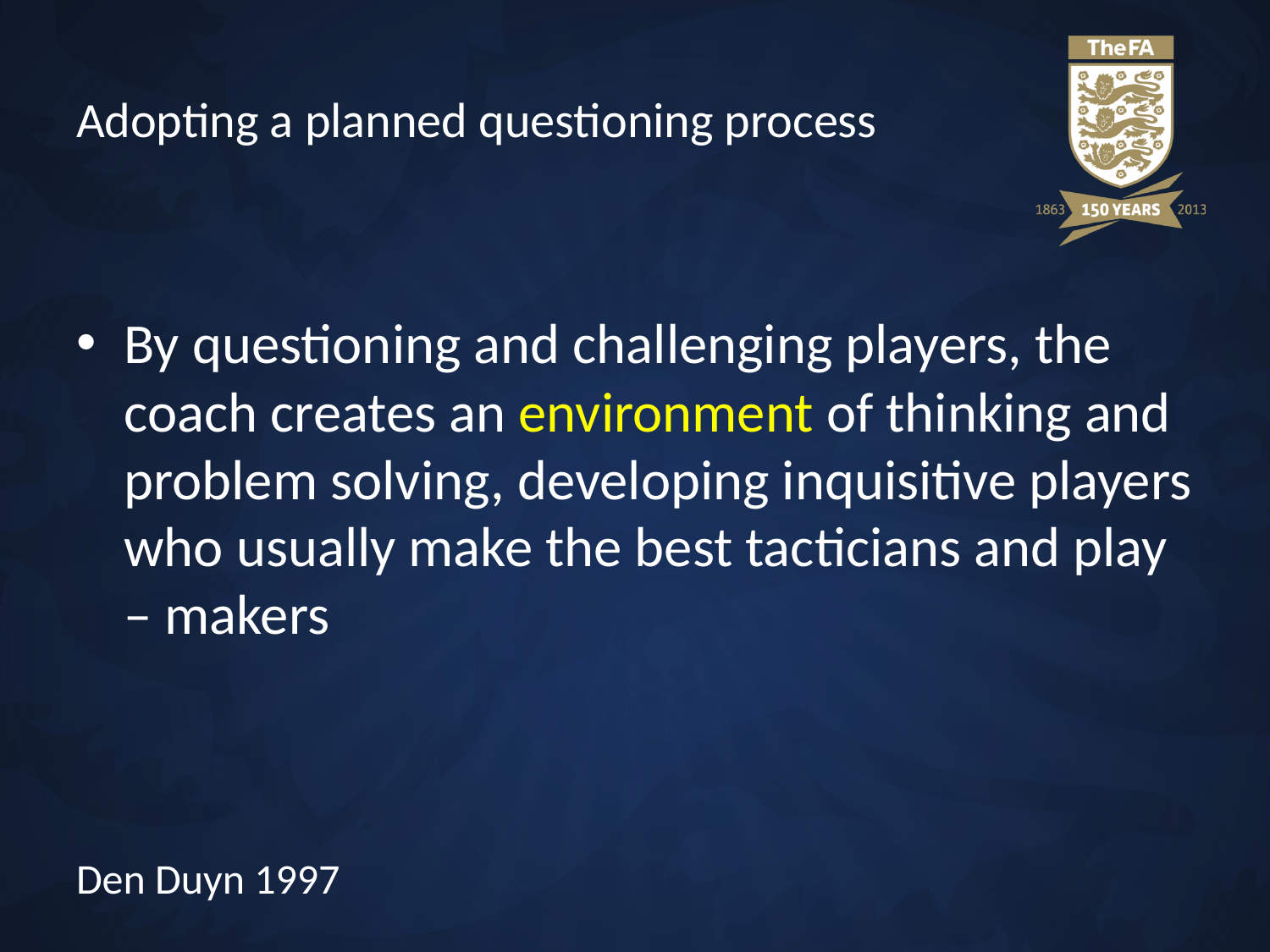

# Adopting a planned questioning process

By questioning and challenging players, the coach creates an environment of thinking and problem solving, developing inquisitive players who usually make the best tacticians and play – makers

Den Duyn 1997